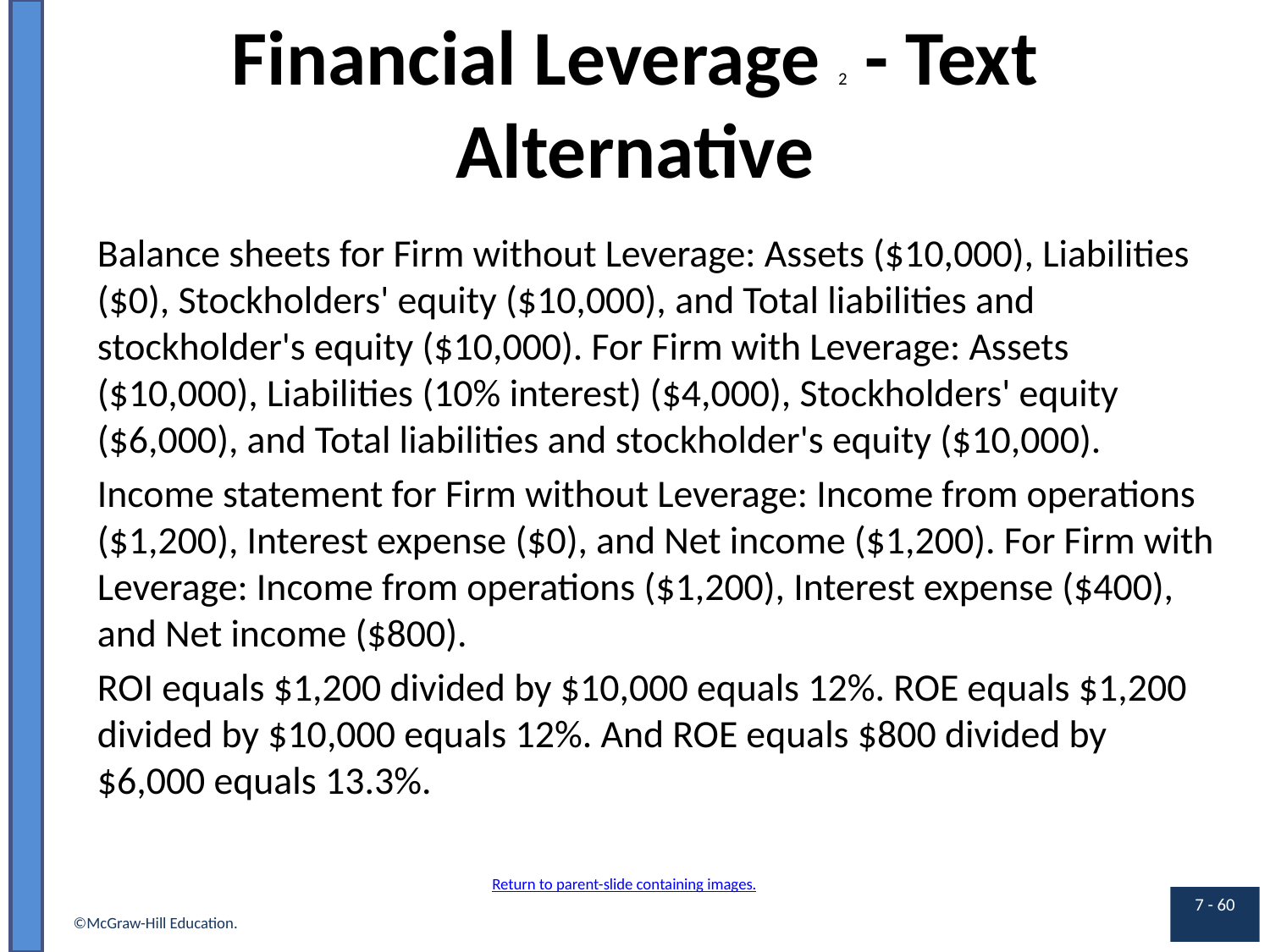

# Financial Leverage 2 - Text Alternative
Balance sheets for Firm without Leverage: Assets ($10,000), Liabilities ($0), Stockholders' equity ($10,000), and Total liabilities and stockholder's equity ($10,000). For Firm with Leverage: Assets ($10,000), Liabilities (10% interest) ($4,000), Stockholders' equity ($6,000), and Total liabilities and stockholder's equity ($10,000).
Income statement for Firm without Leverage: Income from operations ($1,200), Interest expense ($0), and Net income ($1,200). For Firm with Leverage: Income from operations ($1,200), Interest expense ($400), and Net income ($800).
ROI equals $1,200 divided by $10,000 equals 12%. ROE equals $1,200 divided by $10,000 equals 12%. And ROE equals $800 divided by $6,000 equals 13.3%.
Return to parent-slide containing images.